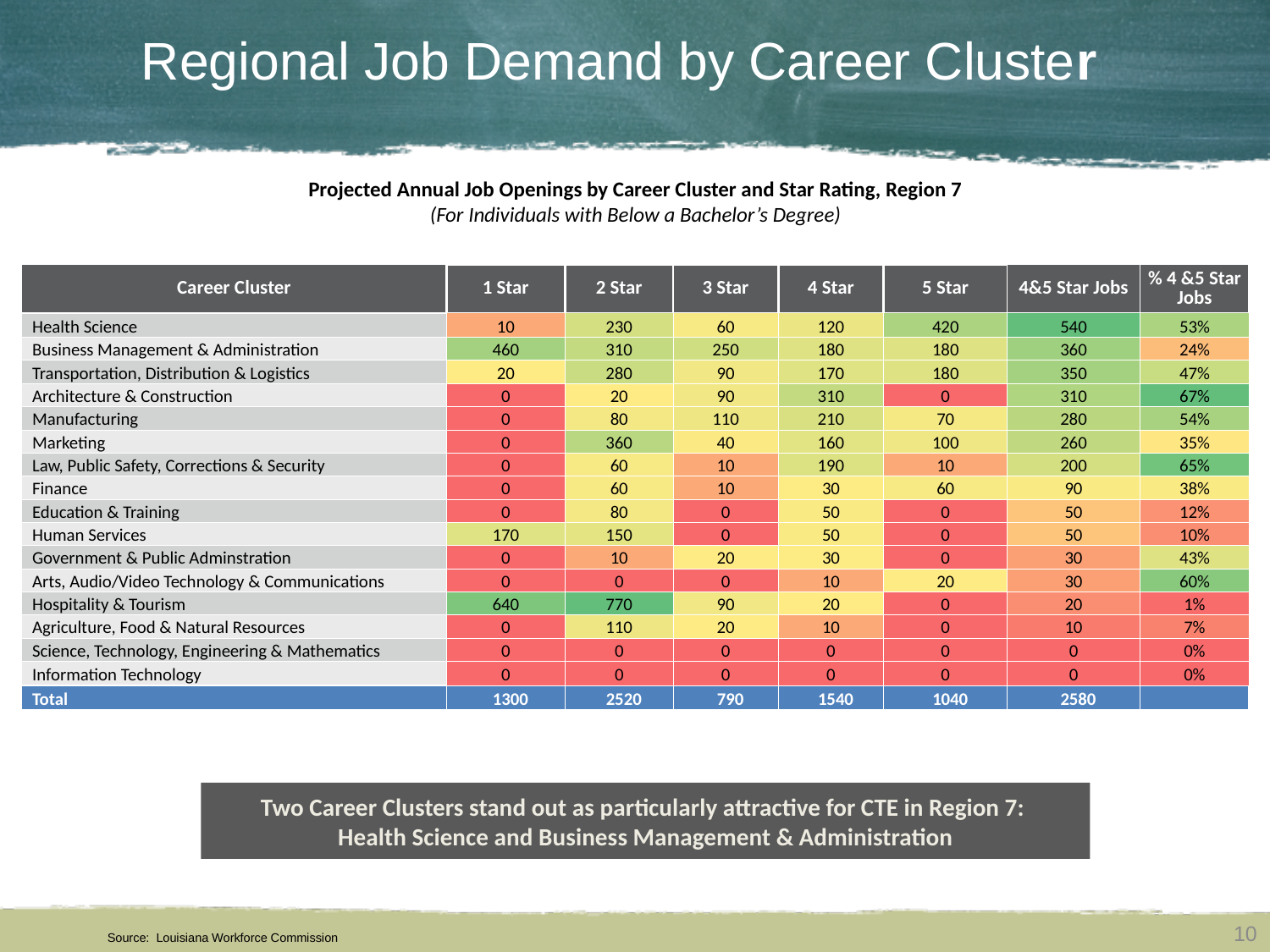

Regional Job Demand by Career Cluster
Projected Annual Job Openings by Career Cluster and Star Rating, Region 7
(For Individuals with Below a Bachelor’s Degree)
| Career Cluster | 1 Star | 2 Star | 3 Star | 4 Star | 5 Star | 4&5 Star Jobs | % 4 &5 Star Jobs |
| --- | --- | --- | --- | --- | --- | --- | --- |
| Health Science | 10 | 230 | 60 | 120 | 420 | 540 | 53% |
| Business Management & Administration | 460 | 310 | 250 | 180 | 180 | 360 | 24% |
| Transportation, Distribution & Logistics | 20 | 280 | 90 | 170 | 180 | 350 | 47% |
| Architecture & Construction | 0 | 20 | 90 | 310 | 0 | 310 | 67% |
| Manufacturing | 0 | 80 | 110 | 210 | 70 | 280 | 54% |
| Marketing | 0 | 360 | 40 | 160 | 100 | 260 | 35% |
| Law, Public Safety, Corrections & Security | 0 | 60 | 10 | 190 | 10 | 200 | 65% |
| Finance | 0 | 60 | 10 | 30 | 60 | 90 | 38% |
| Education & Training | 0 | 80 | 0 | 50 | 0 | 50 | 12% |
| Human Services | 170 | 150 | 0 | 50 | 0 | 50 | 10% |
| Government & Public Adminstration | 0 | 10 | 20 | 30 | 0 | 30 | 43% |
| Arts, Audio/Video Technology & Communications | 0 | 0 | 0 | 10 | 20 | 30 | 60% |
| Hospitality & Tourism | 640 | 770 | 90 | 20 | 0 | 20 | 1% |
| Agriculture, Food & Natural Resources | 0 | 110 | 20 | 10 | 0 | 10 | 7% |
| Science, Technology, Engineering & Mathematics | 0 | 0 | 0 | 0 | 0 | 0 | 0% |
| Information Technology | 0 | 0 | 0 | 0 | 0 | 0 | 0% |
| Total | 1300 | 2520 | 790 | 1540 | 1040 | 2580 |  |
Two Career Clusters stand out as particularly attractive for CTE in Region 7:
Health Science and Business Management & Administration
10
Source:  Louisiana Workforce Commission